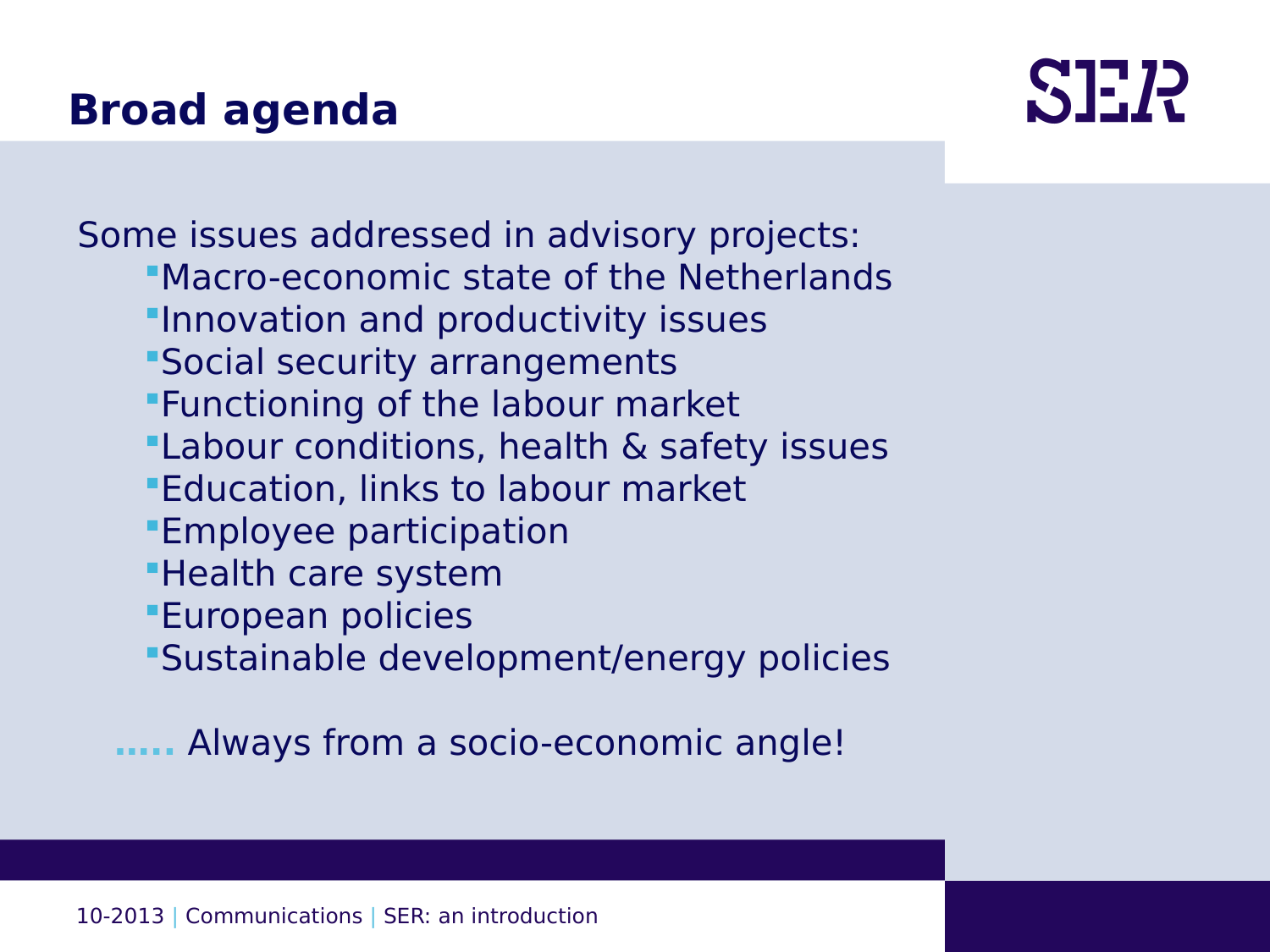

# Broad agenda
Some issues addressed in advisory projects:
Macro-economic state of the Netherlands
Innovation and productivity issues
Social security arrangements
Functioning of the labour market
Labour conditions, health & safety issues
Education, links to labour market
Employee participation
Health care system
European policies
Sustainable development/energy policies

….. Always from a socio-economic angle!